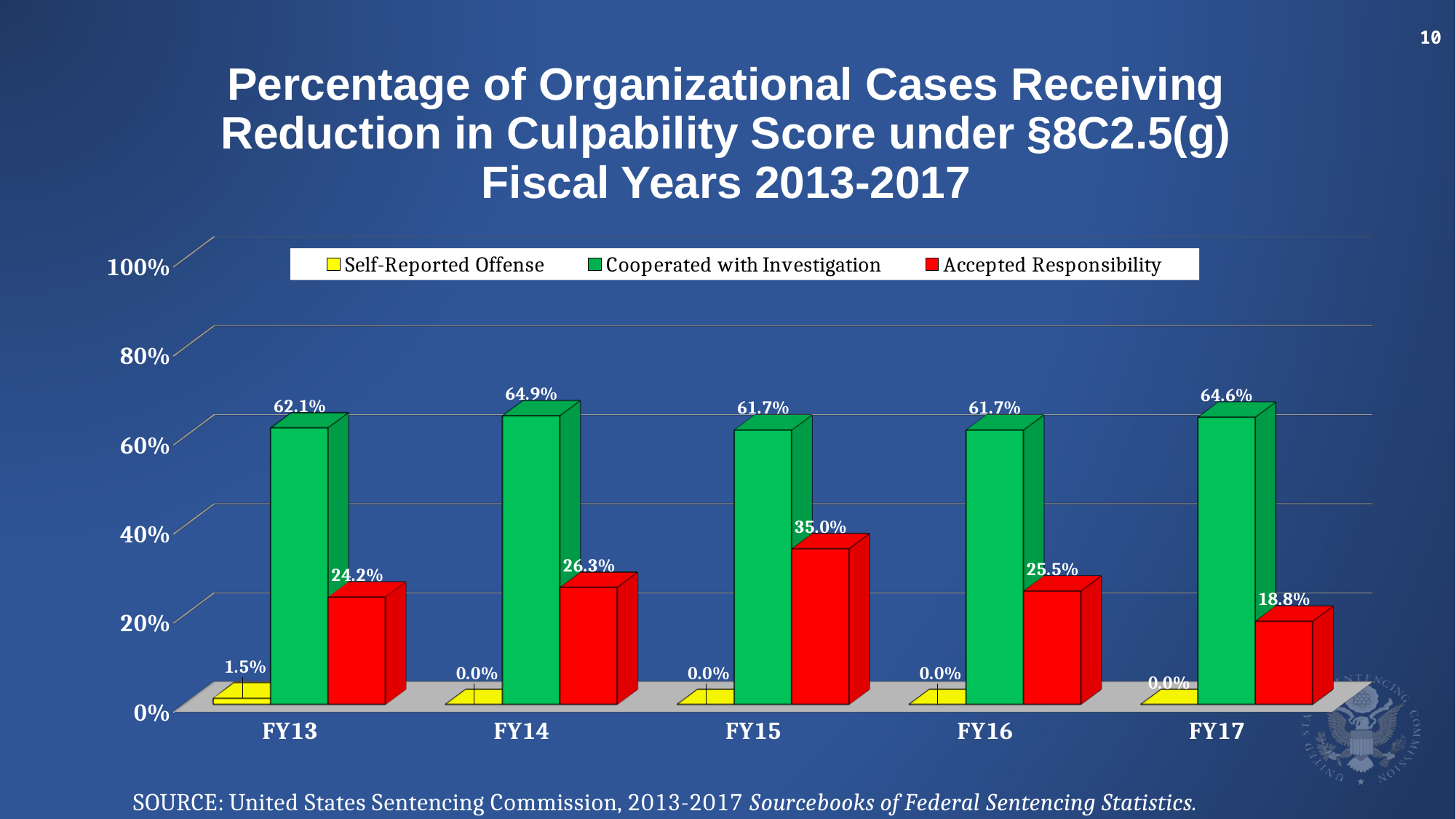

# Percentage of Organizational Cases Receiving Reduction in Culpability Score under §8C2.5(g) Fiscal Years 2013-2017

[unsupported chart]

SOURCE: United States Sentencing Commission, 2013-2017 Sourcebooks of Federal Sentencing Statistics.